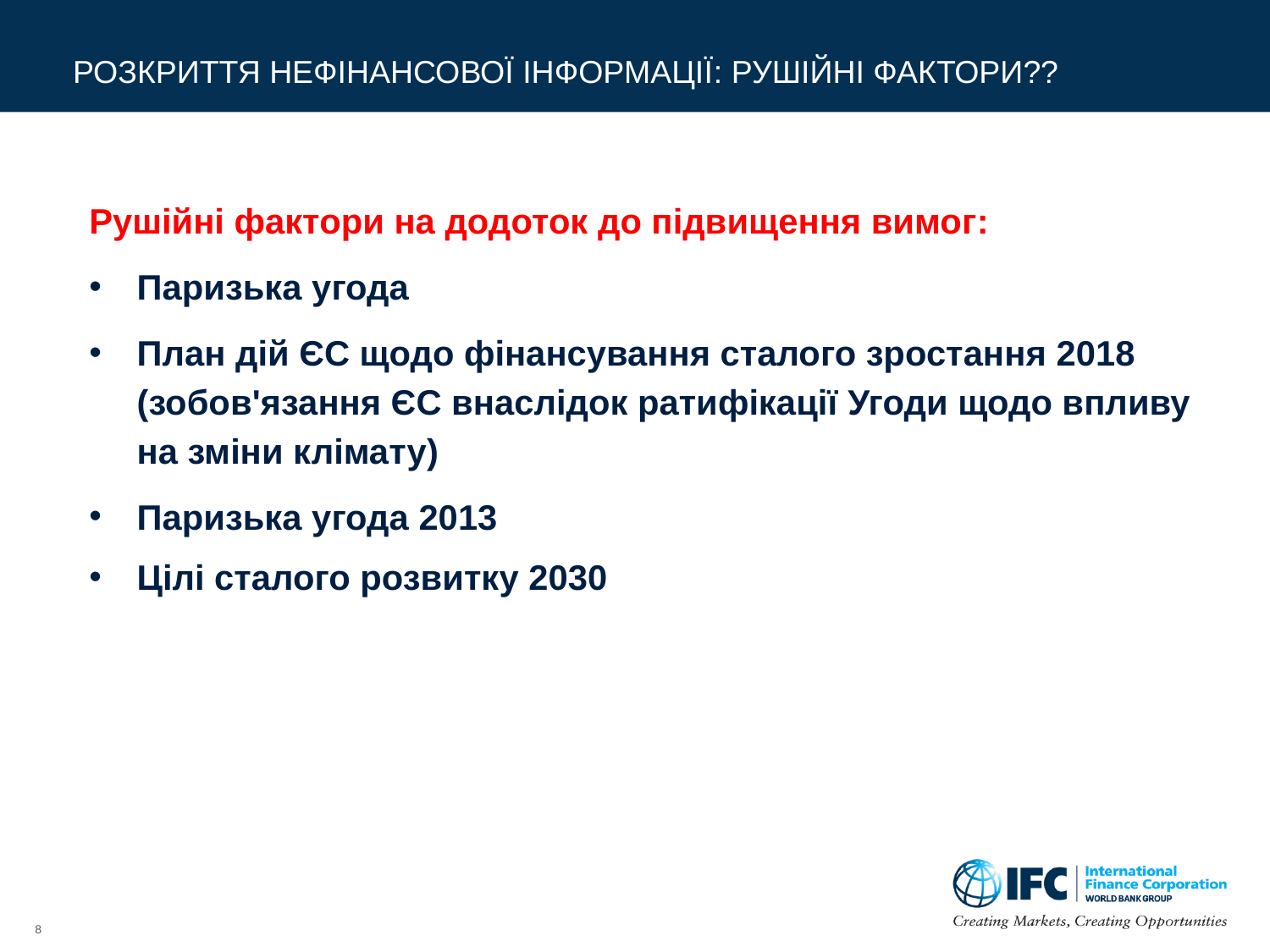

# РОЗКРИТТЯ НЕФІНАНСОВОЇ ІНФОРМАЦІЇ: РУШІЙНІ ФАКТОРИ??
Рушійні фактори на додоток до підвищення вимог:
Паризька угода
План дій ЄС щодо фінансування сталого зростання 2018 (зобов'язання ЄС внаслідок ратифікації Угоди щодо впливу на зміни клімату)
Паризька угода 2013
Цілі сталого розвитку 2030
8